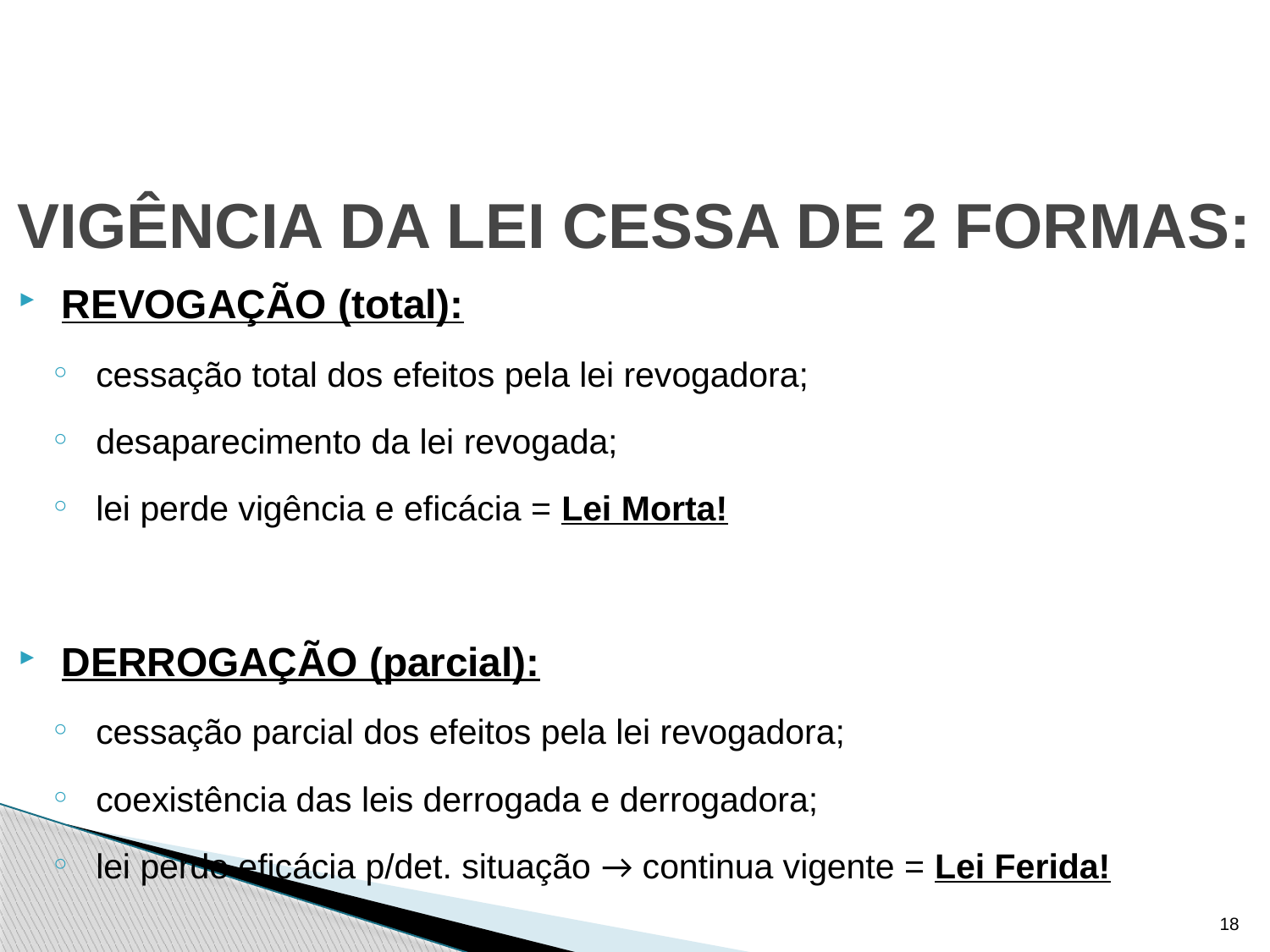

# VIGÊNCIA DA LEI CESSA DE 2 FORMAS:
REVOGAÇÃO (total):
cessação total dos efeitos pela lei revogadora;
desaparecimento da lei revogada;
lei perde vigência e eficácia = Lei Morta!

DERROGAÇÃO (parcial):
cessação parcial dos efeitos pela lei revogadora;
coexistência das leis derrogada e derrogadora;
lei perde eficácia p/det. situação → continua vigente = Lei Ferida!

18